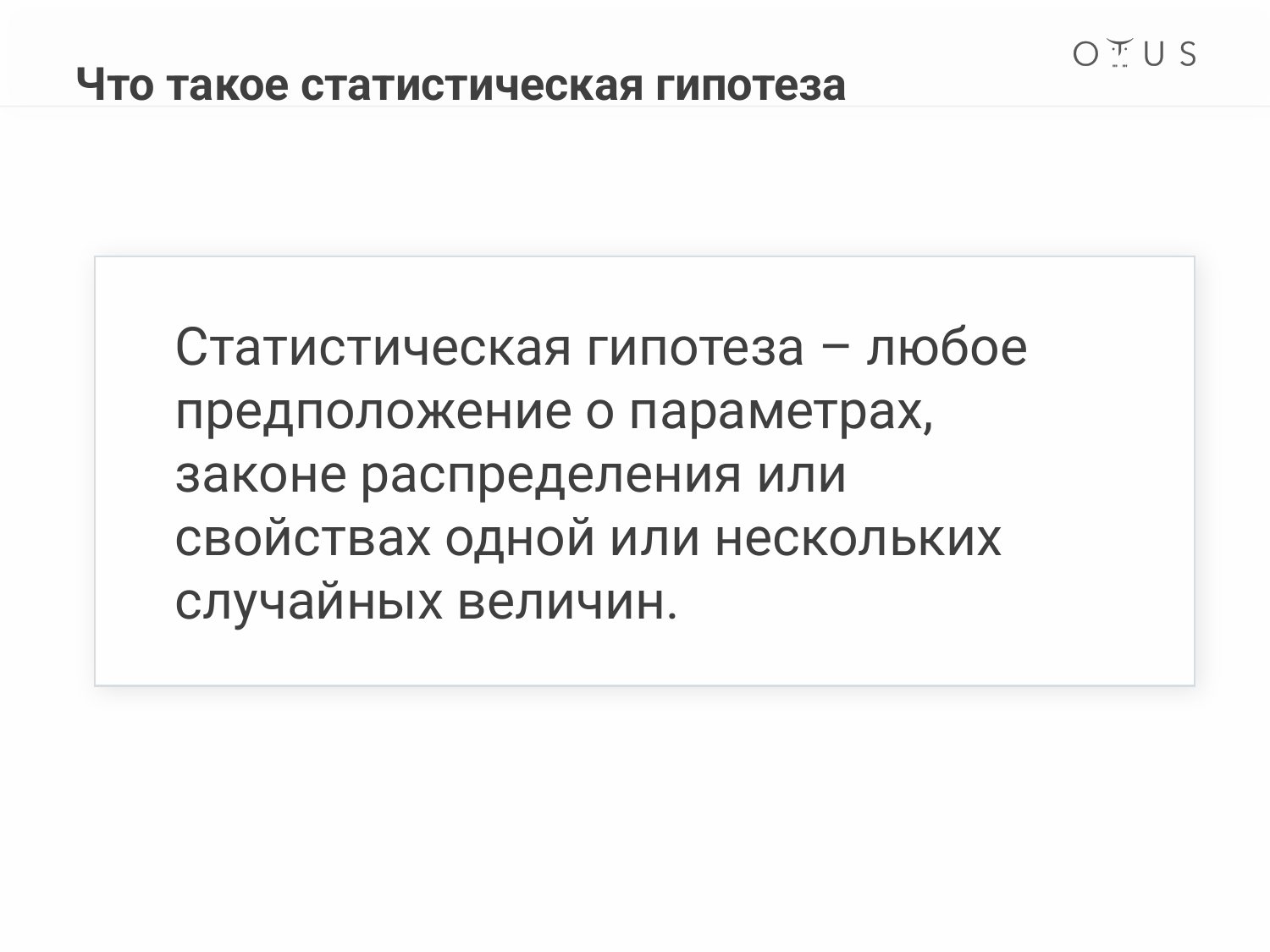

# Что такое статистическая гипотеза

Статистическая гипотеза – любое предположение о параметрах, законе распределения или свойствах одной или нескольких случайных величин.